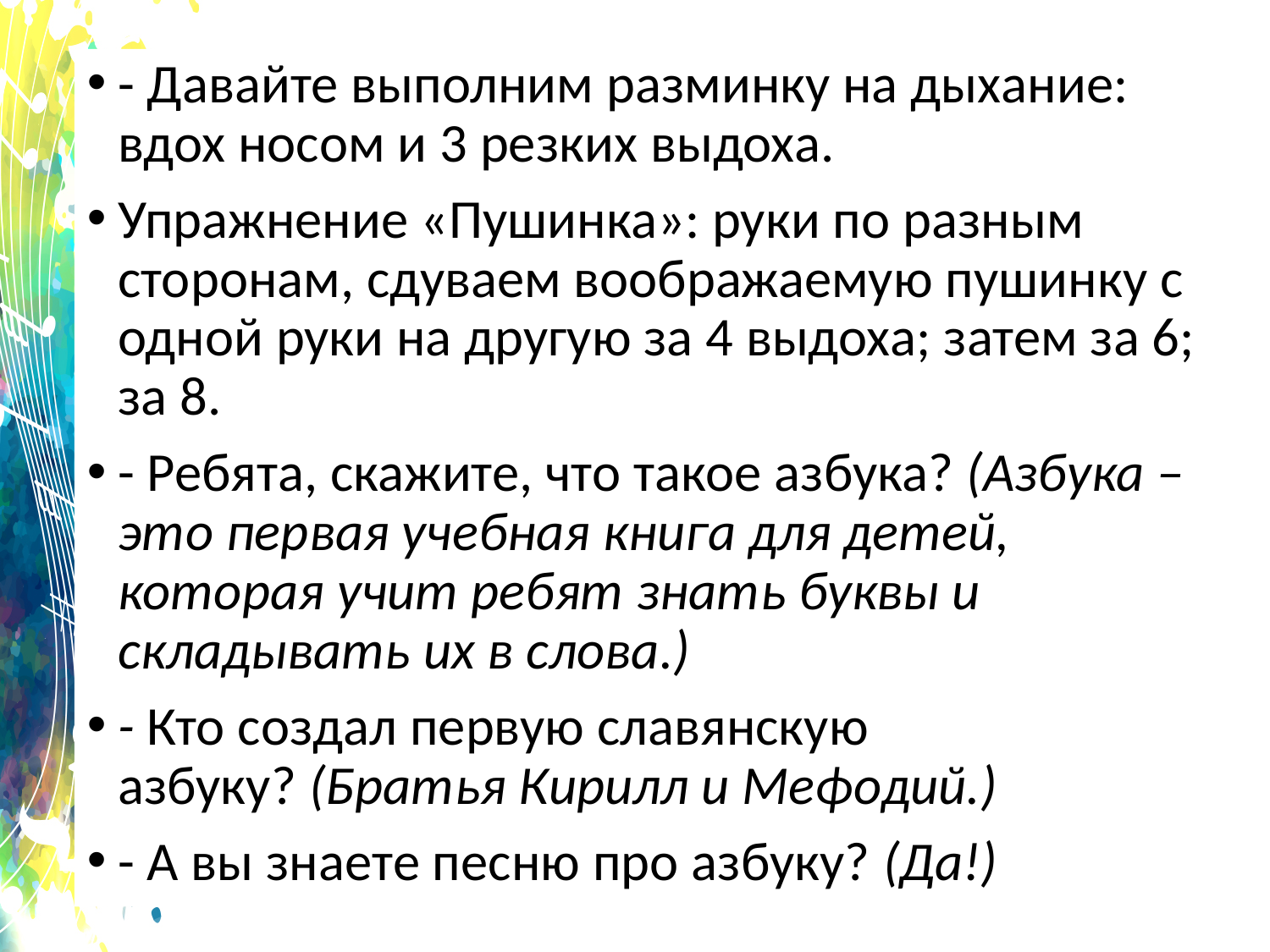

- Давайте выполним разминку на дыхание: вдох носом и 3 резких выдоха.
Упражнение «Пушинка»: руки по разным сторонам, сдуваем воображаемую пушинку с одной руки на другую за 4 выдоха; затем за 6; за 8.
- Ребята, скажите, что такое азбука? (Азбука – это первая учебная книга для детей, которая учит ребят знать буквы и складывать их в слова.)
- Кто создал первую славянскую азбуку? (Братья Кирилл и Мефодий.)
- А вы знаете песню про азбуку? (Да!)